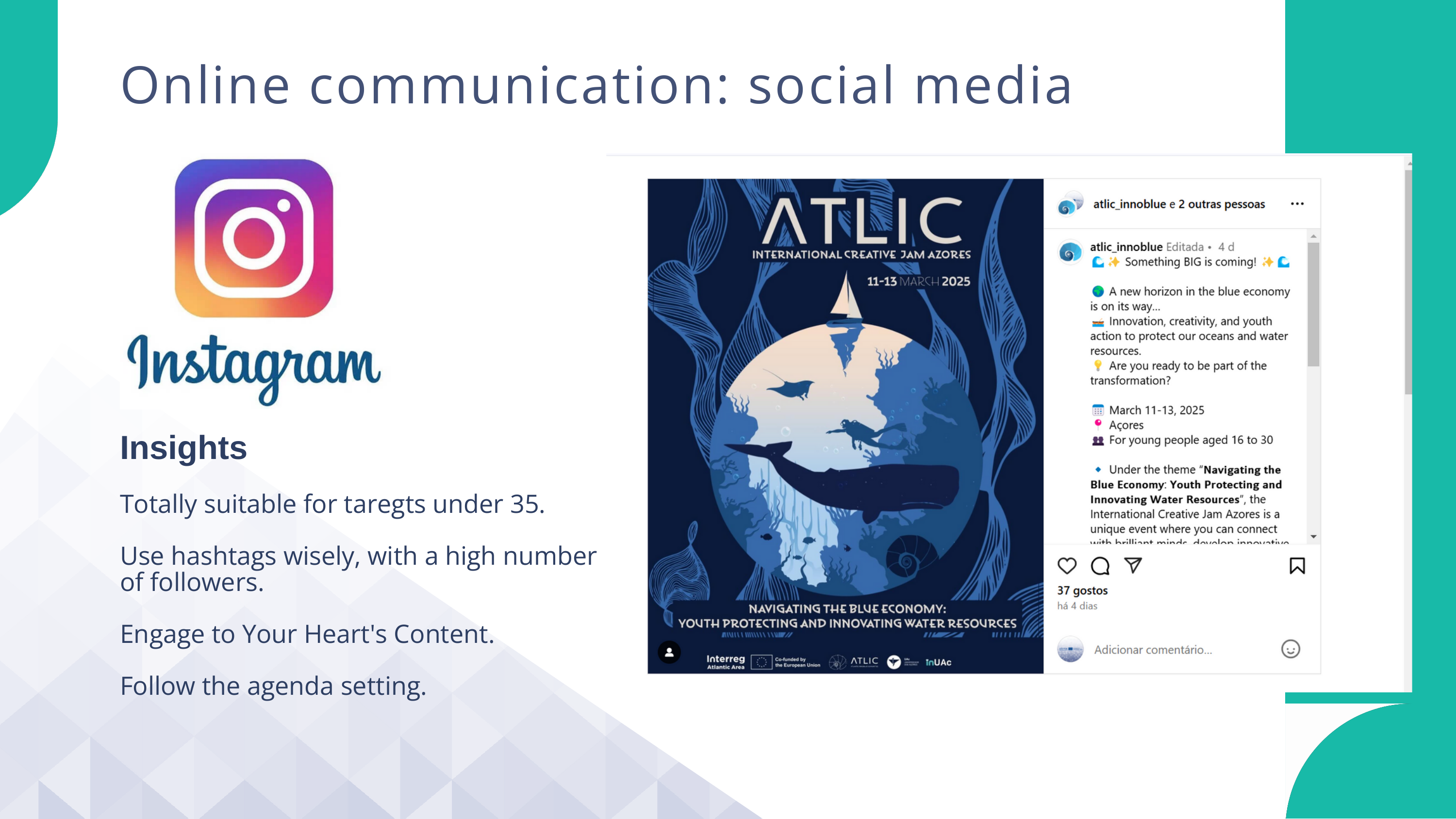

Online communication: social media

Insights

Totally suitable for taregts under 35.

Use hashtags wisely, with a high number of followers.

Engage to Your Heart's Content.

Follow the agenda setting.